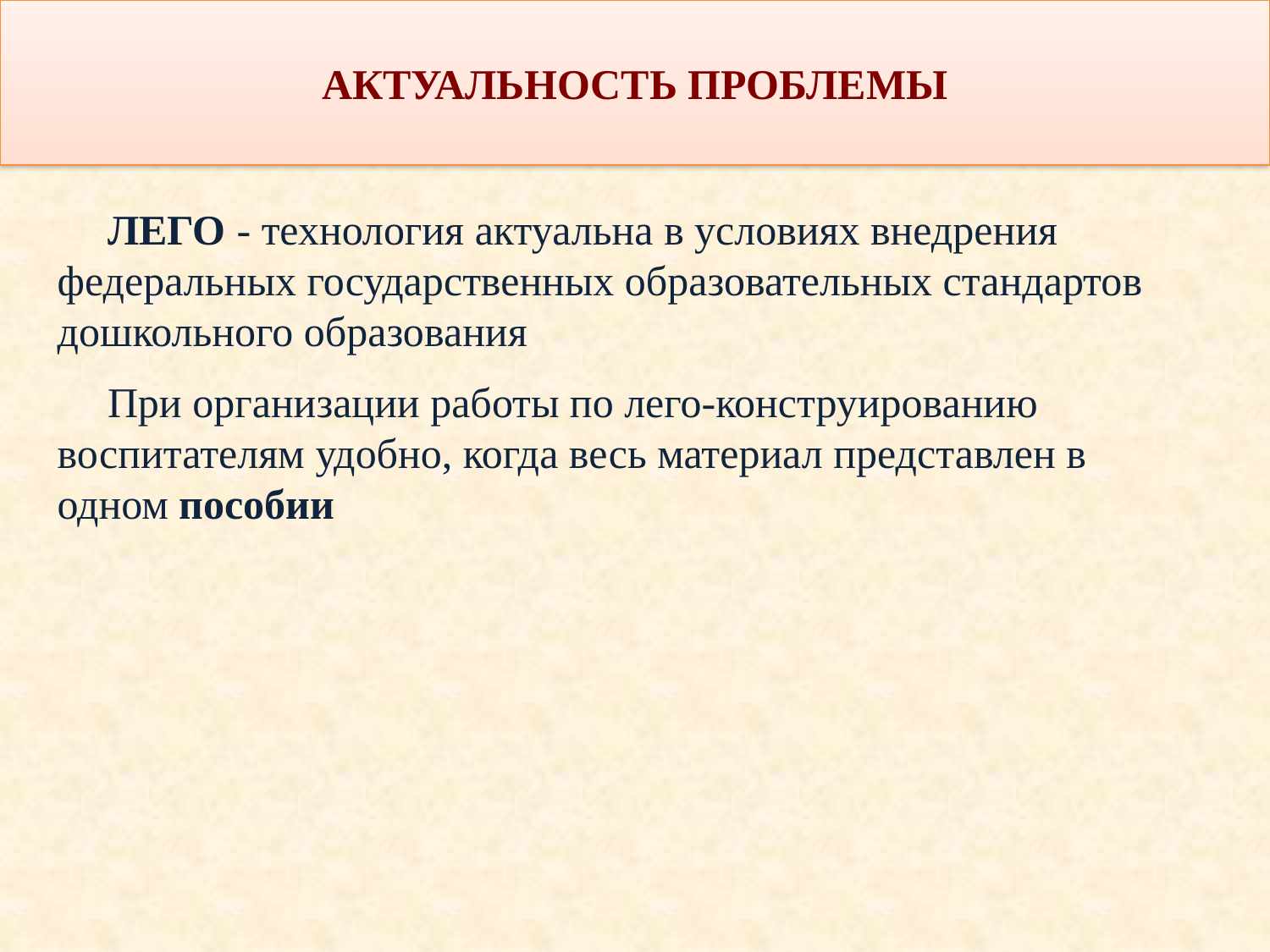

АКТУАЛЬНОСТЬ ПРОБЛЕМЫ

ЛЕГО - технология актуальна в условиях внедрения федеральных государственных образовательных стандартов дошкольного образования
При организации работы по лего-конструированию воспитателям удобно, когда весь материал представлен в одном пособии